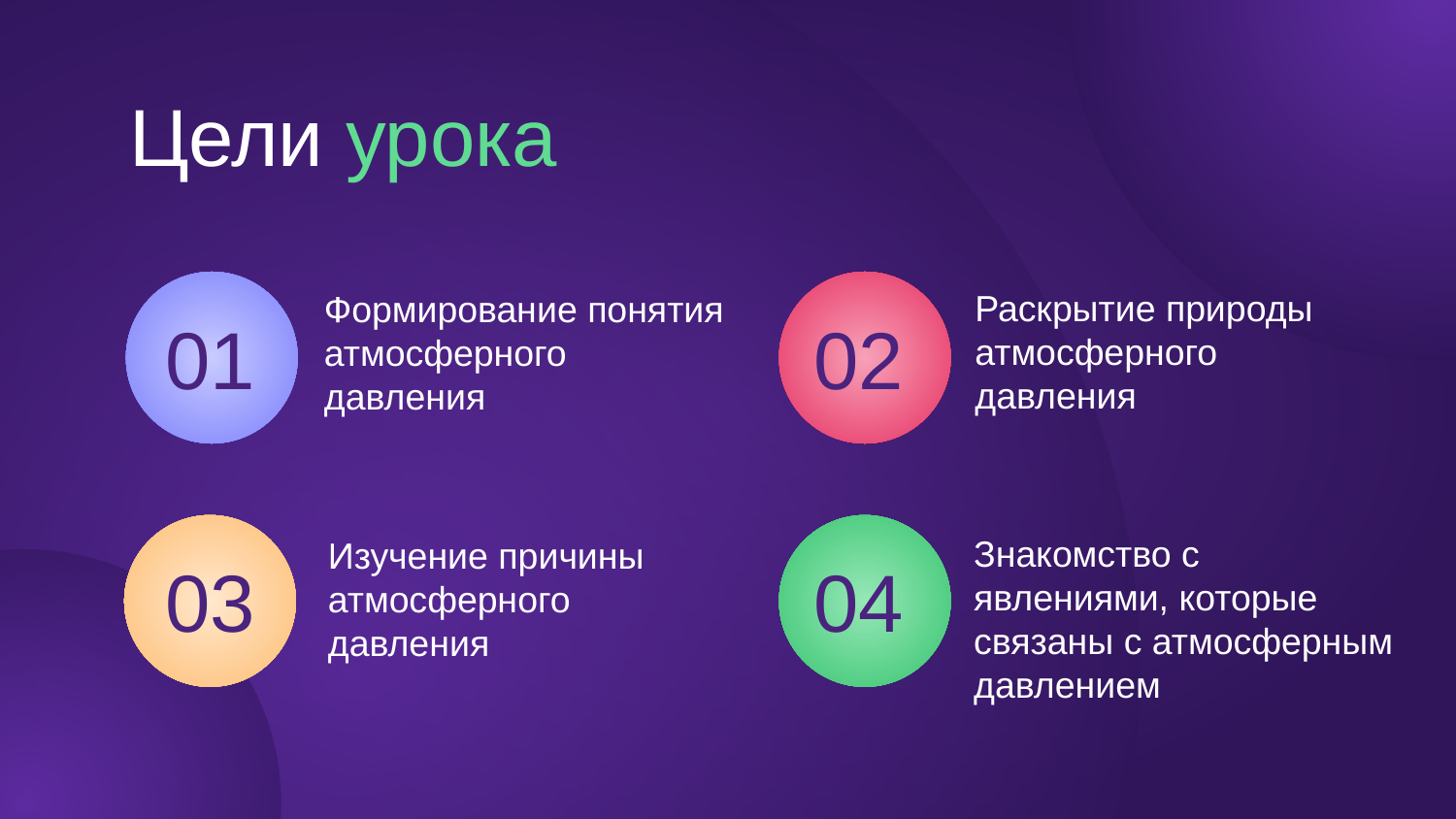

# Цели урока

Раскрытие природы атмосферного давления
Формирование понятия атмосферного давления
01
02

Знакомство с явлениями, которые связаны с атмосферным давлением
Изучение причины атмосферного давления
03
04